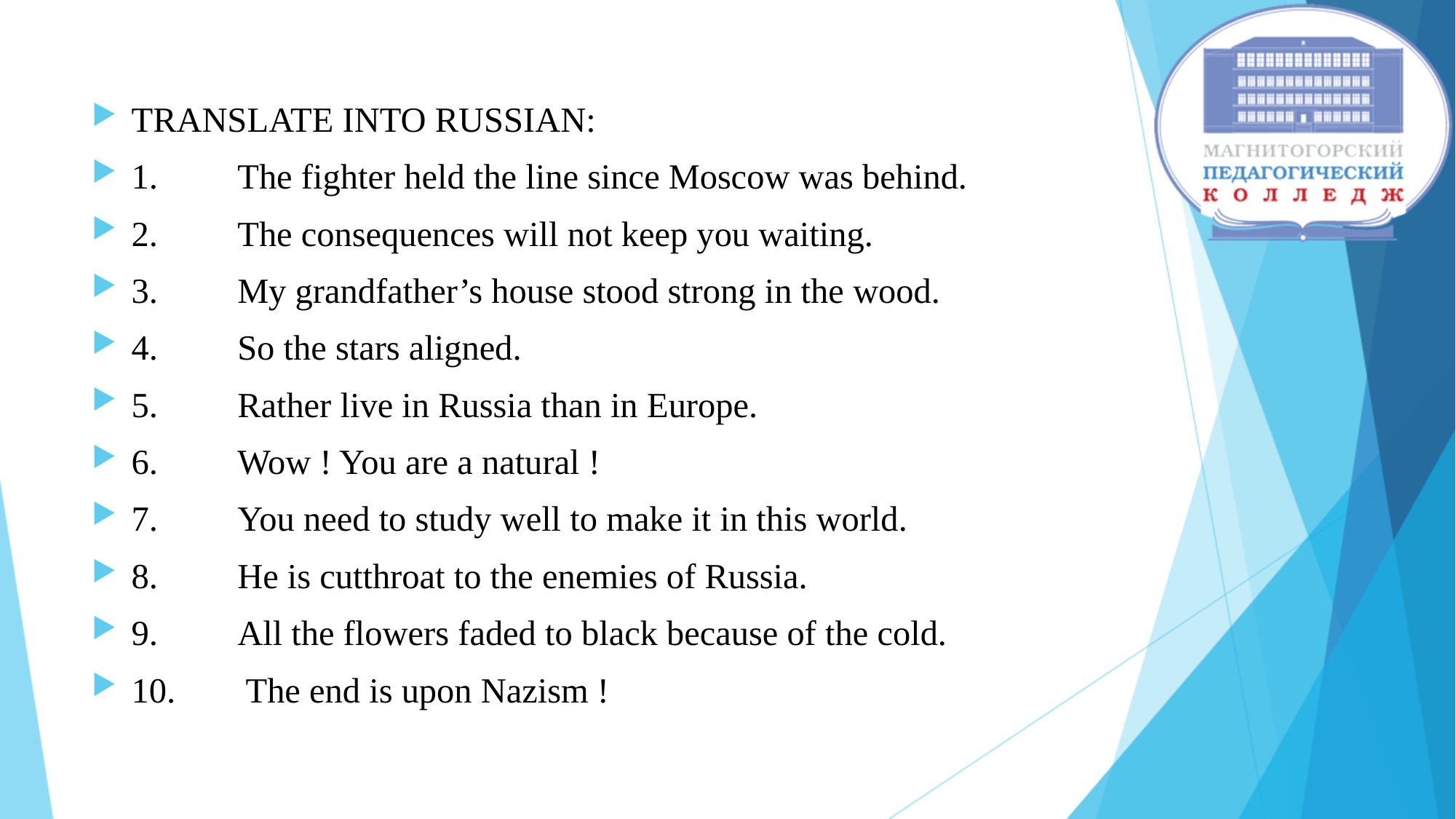

#
TRANSLATE INTO RUSSIAN:
1.	The fighter held the line since Moscow was behind.
2.	The consequences will not keep you waiting.
3.	My grandfather’s house stood strong in the wood.
4.	So the stars aligned.
5.	Rather live in Russia than in Europe.
6.	Wow ! You are a natural !
7.	You need to study well to make it in this world.
8.	He is cutthroat to the enemies of Russia.
9.	All the flowers faded to black because of the cold.
10.	 The end is upon Nazism !